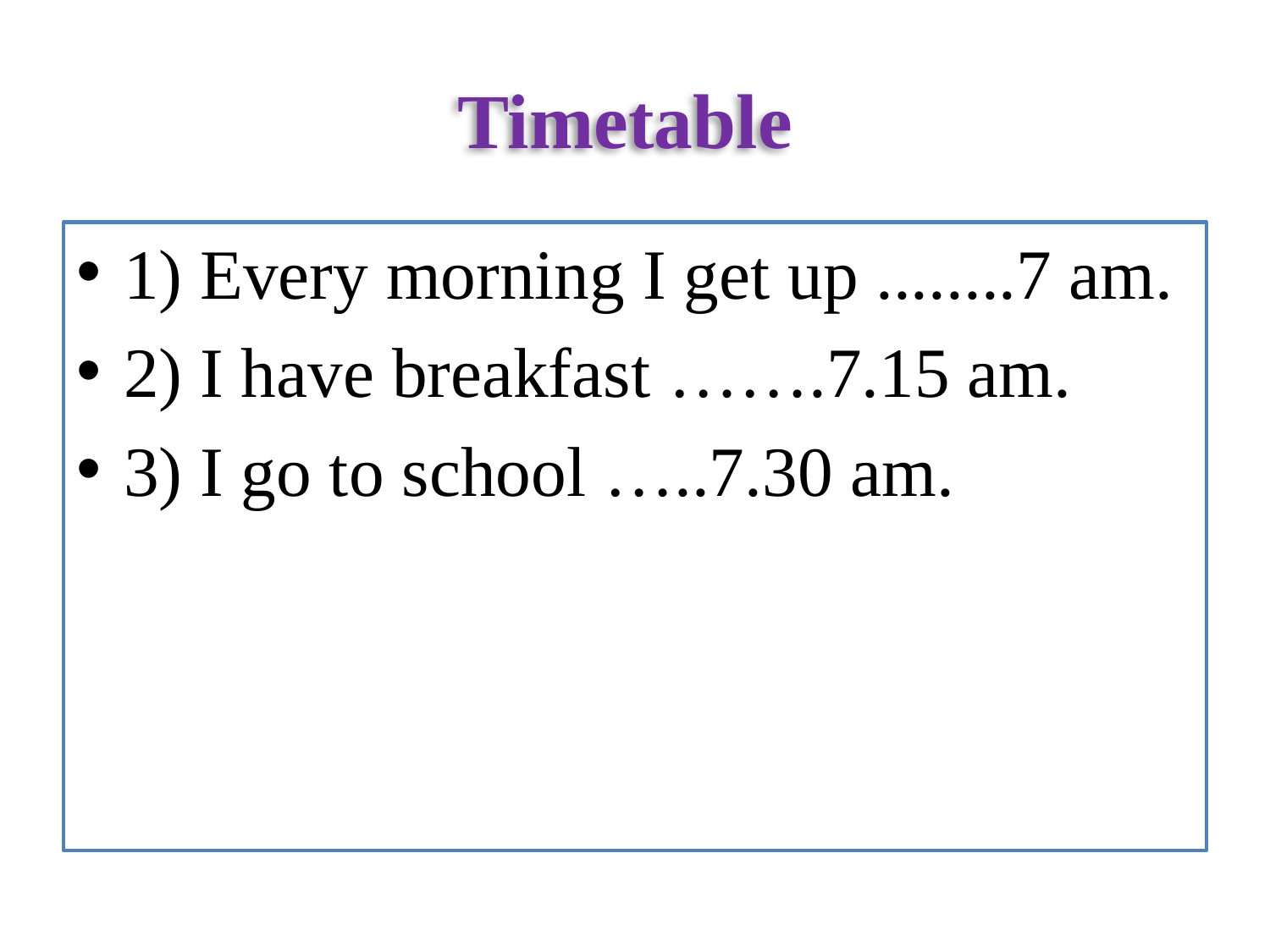

# Timetable
1) Every morning I get up ........7 am.
2) I have breakfast …….7.15 am.
3) I go to school …..7.30 am.